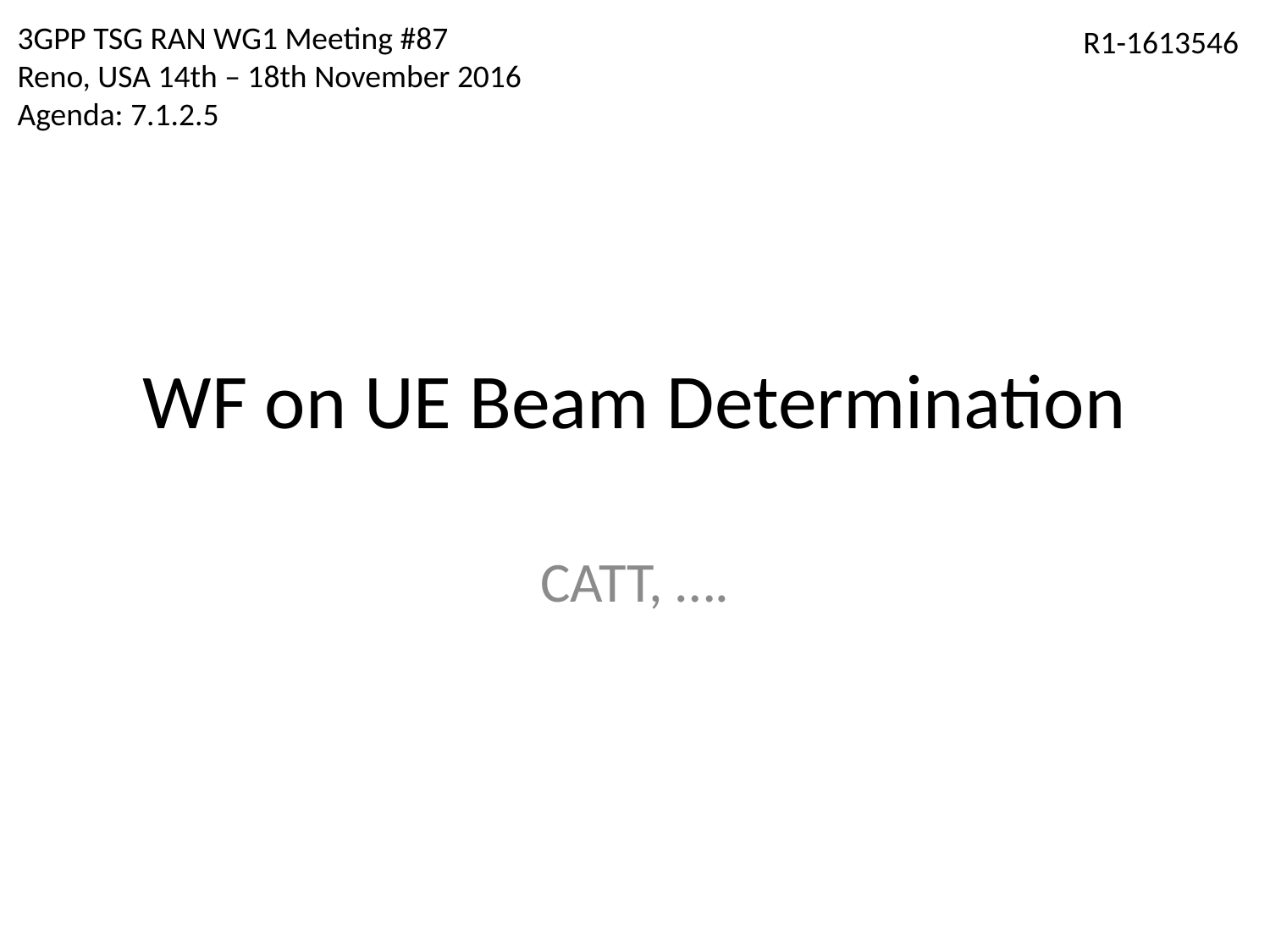

3GPP TSG RAN WG1 Meeting #87
Reno, USA 14th – 18th November 2016
Agenda: 7.1.2.5
R1-1613546
# WF on UE Beam Determination
CATT, ….